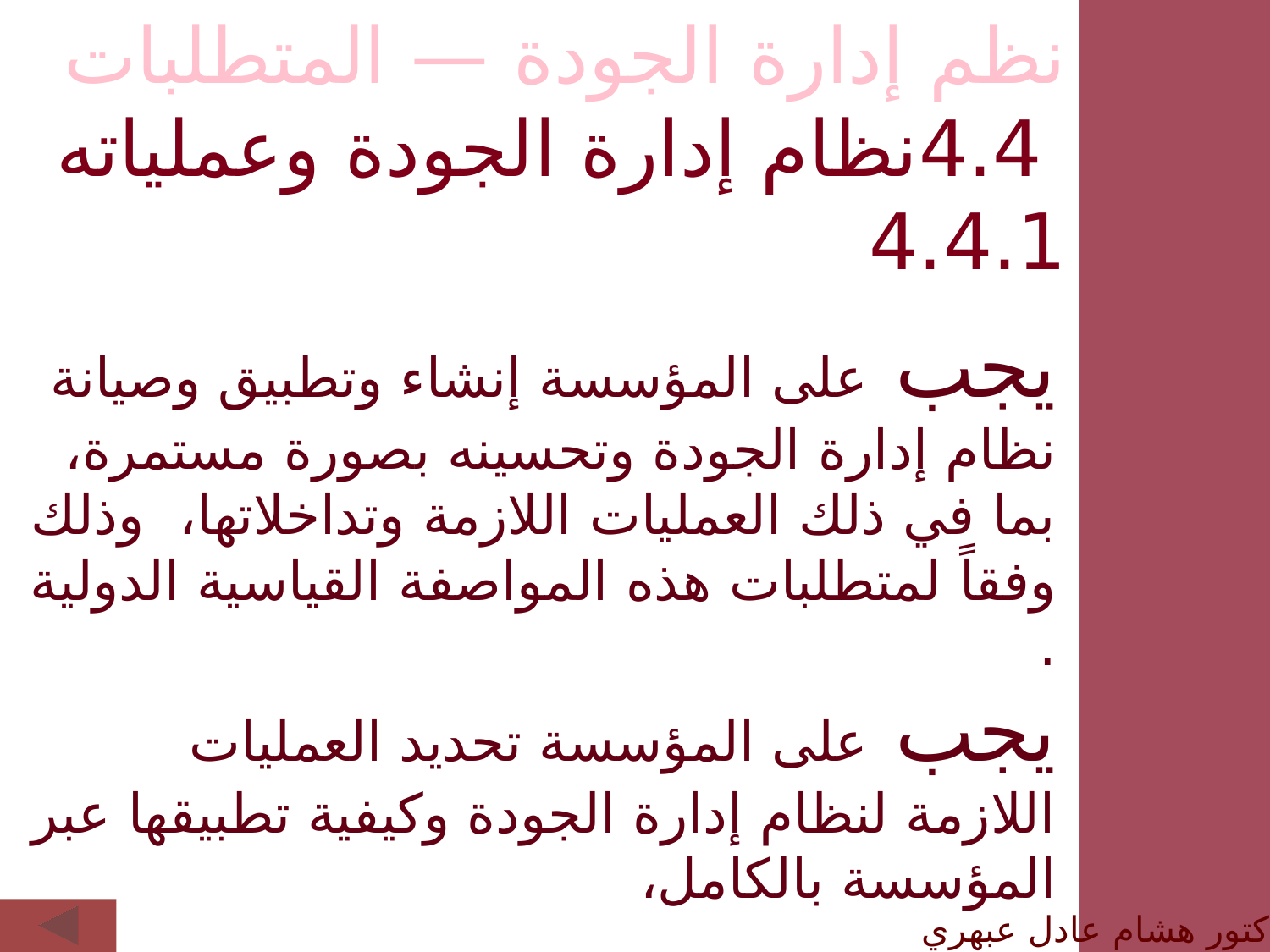

نظم إدارة الجودة — المتطلبات
 4.4نظام إدارة الجودة وعملياته
4.4.1

يجب على المؤسسة إنشاء وتطبيق وصيانة نظام إدارة الجودة وتحسينه بصورة مستمرة، بما في ذلك العمليات اللازمة وتداخلاتها،  وذلك وفقاً لمتطلبات هذه المواصفة القياسية الدولية .
يجب على المؤسسة تحديد العمليات اللازمة لنظام إدارة الجودة وكيفية تطبيقها عبر المؤسسة بالكامل،

الدكتور هشام عادل عبهري